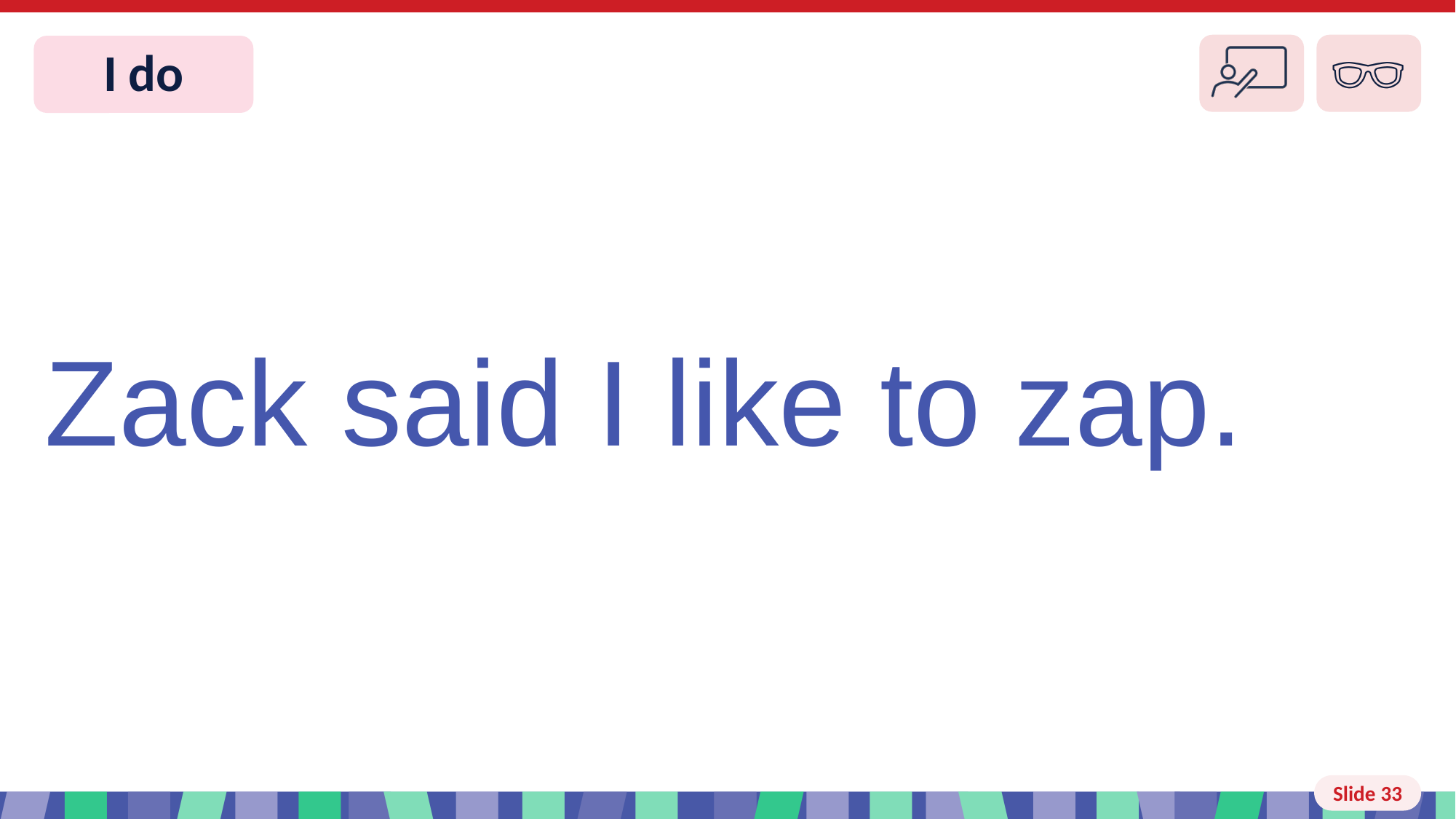

# Slide 33 I do
Zack said I like to zap.